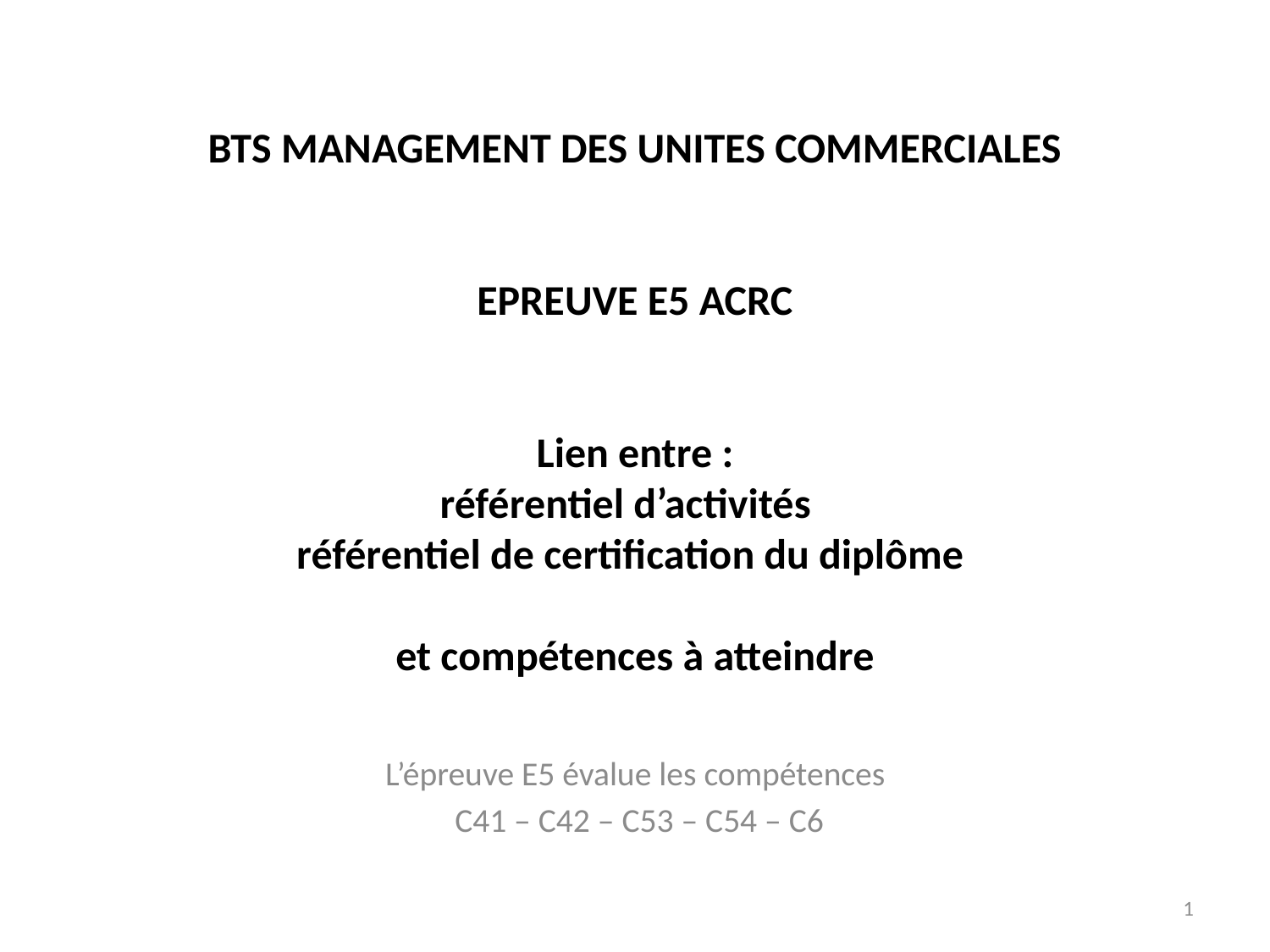

# BTS MANAGEMENT DES UNITES COMMERCIALES EPREUVE E5 ACRC Lien entre : référentiel d’activités référentiel de certification du diplôme et compétences à atteindre
L’épreuve E5 évalue les compétences
C41 – C42 – C53 – C54 – C6

1